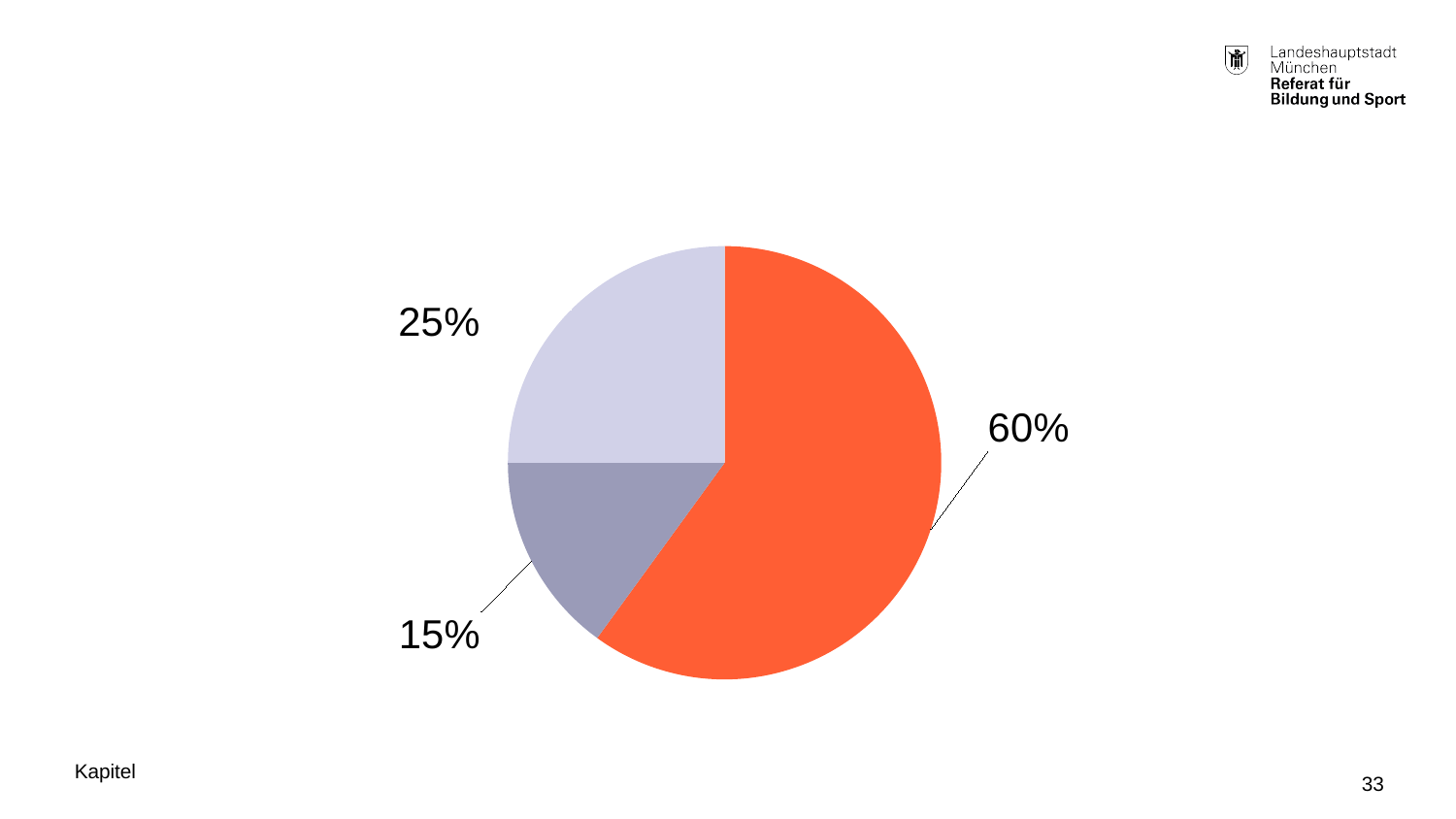

#

### Chart

| Category | Verkauf |
|---|---|
| 1. Quartal | 0.6 |
| 2. Quartal | 0.15 |
| 3. Quartal | 0.25 |
Kapitel
33